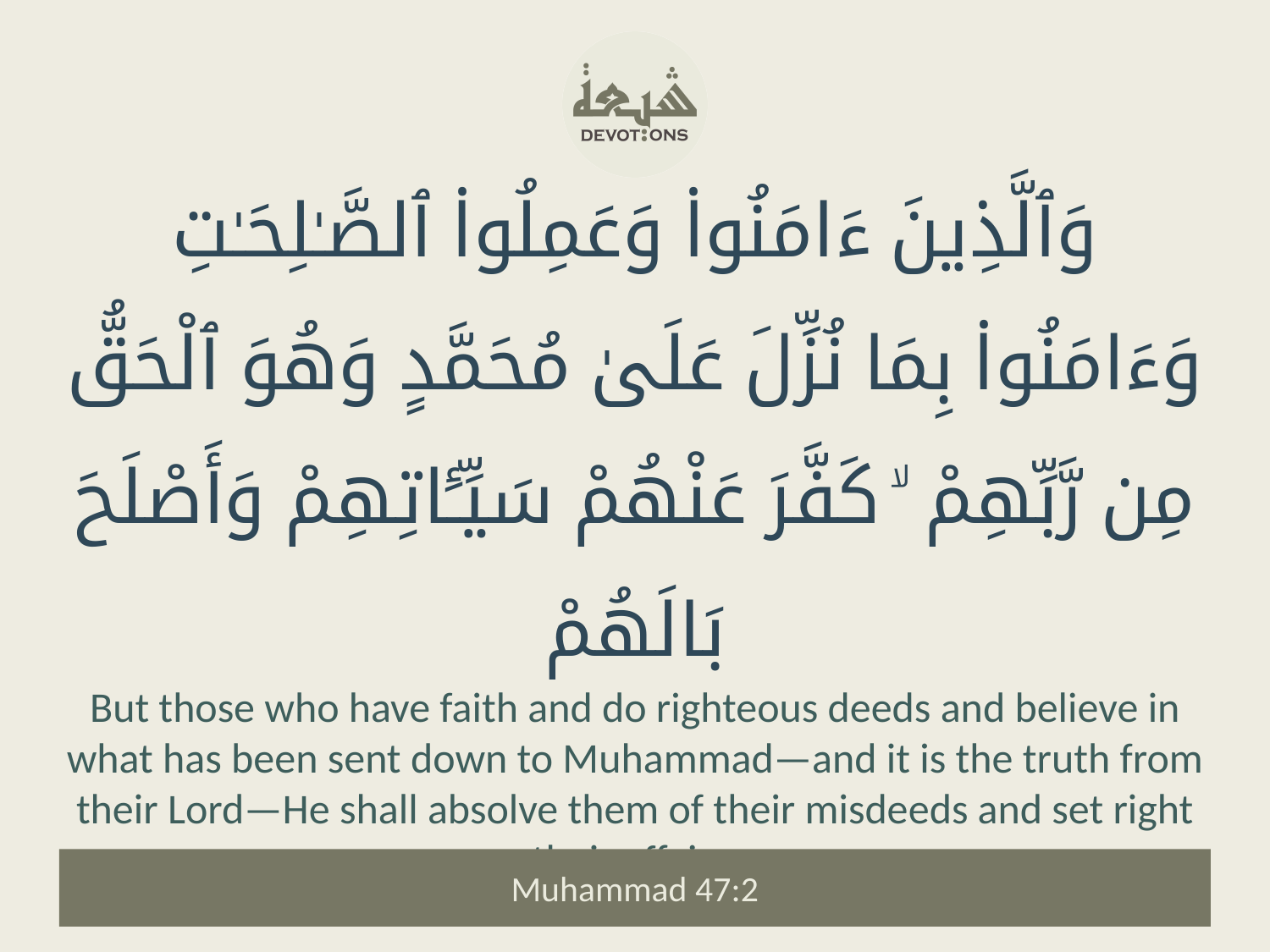

وَٱلَّذِينَ ءَامَنُوا۟ وَعَمِلُوا۟ ٱلصَّـٰلِحَـٰتِ وَءَامَنُوا۟ بِمَا نُزِّلَ عَلَىٰ مُحَمَّدٍ وَهُوَ ٱلْحَقُّ مِن رَّبِّهِمْ ۙ كَفَّرَ عَنْهُمْ سَيِّـَٔاتِهِمْ وَأَصْلَحَ بَالَهُمْ
But those who have faith and do righteous deeds and believe in what has been sent down to Muhammad—and it is the truth from their Lord—He shall absolve them of their misdeeds and set right their affairs.
Muhammad 47:2